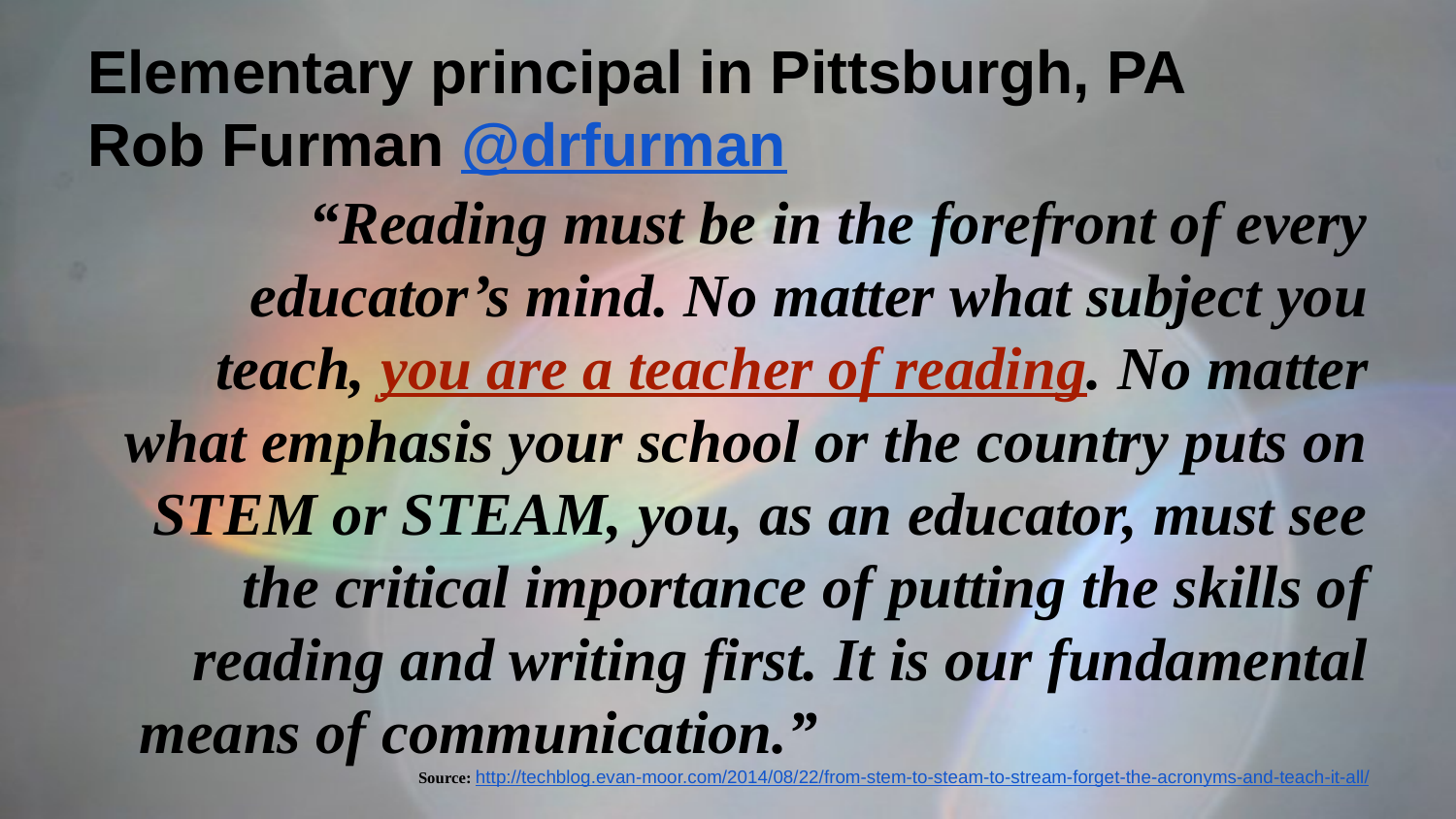

# Elementary principal in Pittsburgh, PA     Rob Furman @drfurman
“Reading must be in the forefront of every educator’s mind. No matter what subject you teach, you are a teacher of reading. No matter what emphasis your school or the country puts on STEM or STEAM, you, as an educator, must see the critical importance of putting the skills of reading and writing first. It is our fundamental means of communication.”                                     Source: http://techblog.evan-moor.com/2014/08/22/from-stem-to-steam-to-stream-forget-the-acronyms-and-teach-it-all/